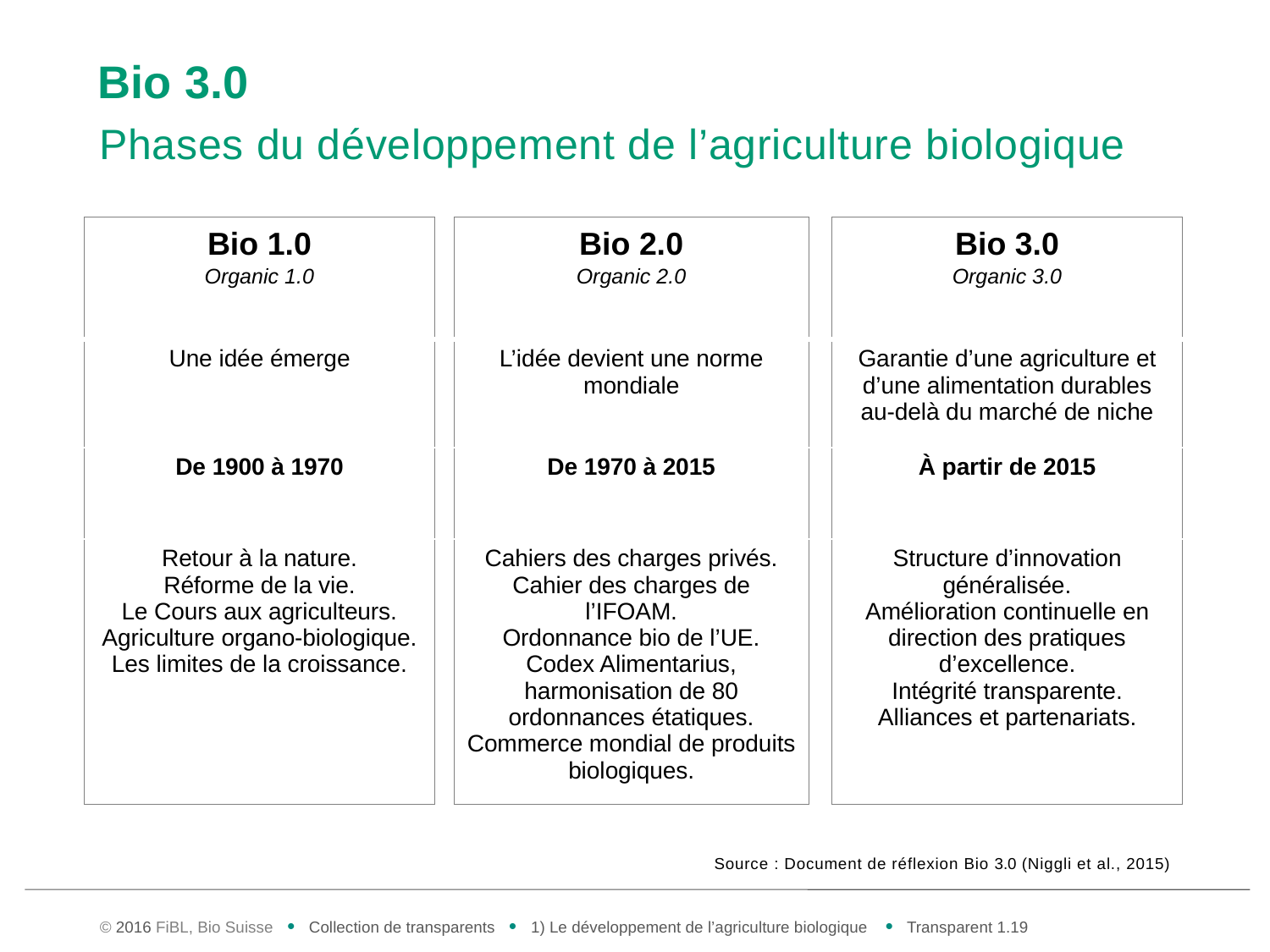

# Bio 3.0
Phases du développement de l’agriculture biologique
| Bio 1.0 Organic 1.0 |
| --- |
| Une idée émerge |
| De 1900 à 1970 |
| Retour à la nature. Réforme de la vie. Le Cours aux agriculteurs. Agriculture organo-biologique. Les limites de la croissance. |
| Bio 2.0 Organic 2.0 |
| --- |
| L’idée devient une norme mondiale |
| De 1970 à 2015 |
| Cahiers des charges privés. Cahier des charges de l’IFOAM. Ordonnance bio de l’UE. Codex Alimentarius, harmonisation de 80 ordonnances étatiques. Commerce mondial de produits biologiques. |
| Bio 3.0 Organic 3.0 |
| --- |
| Garantie d’une agriculture et d’une alimentation durables au-delà du marché de niche |
| À partir de 2015 |
| Structure d’innovation généralisée. Amélioration continuelle en direction des pratiques d’excellence. Intégrité transparente. Alliances et partenariats. |

Source : Document de réflexion Bio 3.0 (Niggli et al., 2015)